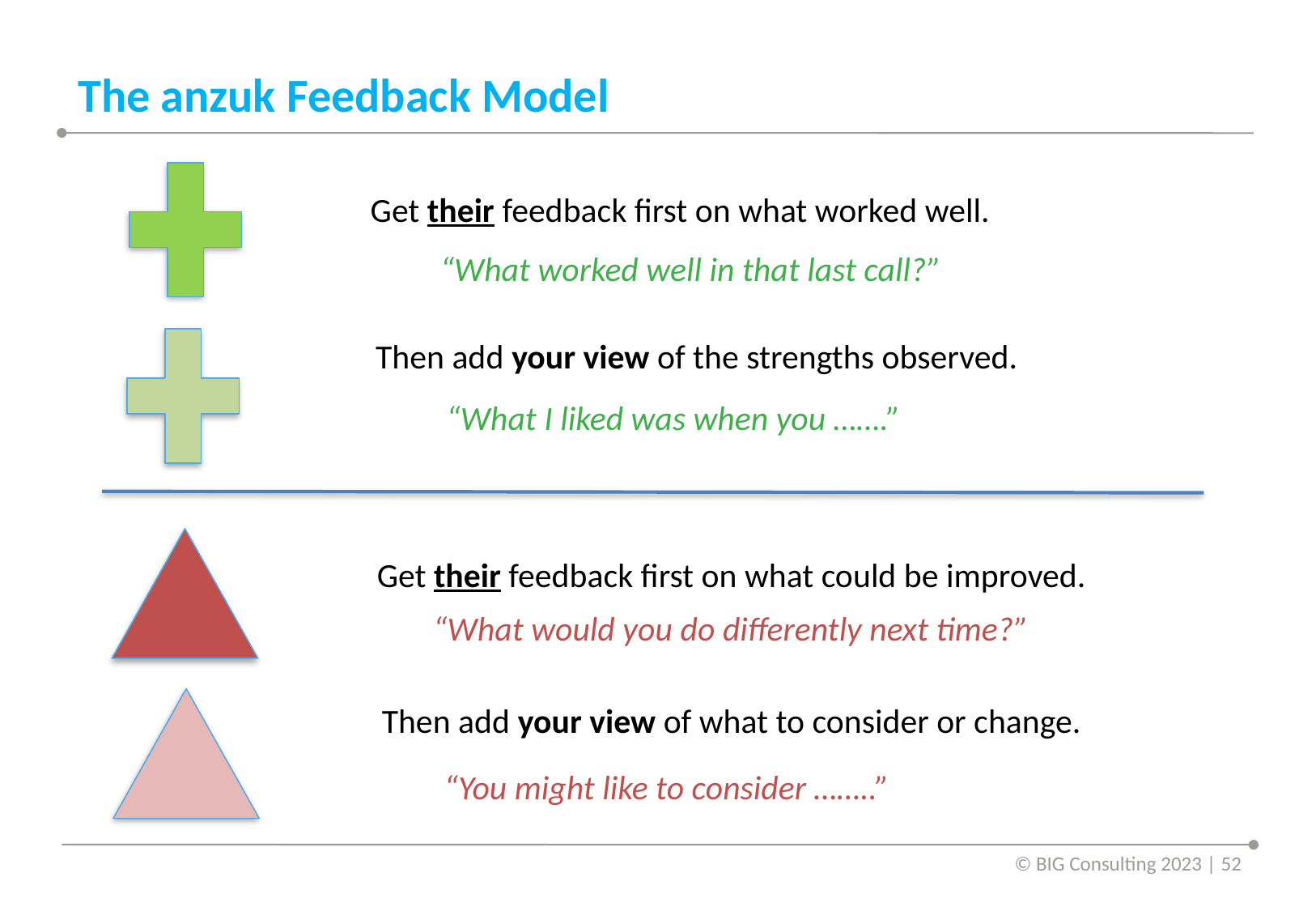

# The anzuk Feedback Model

Get their feedback first on what worked well.
“What worked well in that last call?”

Then add your view of the strengths observed.
“What I liked was when you …….”

Get their feedback first on what could be improved.
“What would you do differently next time?”

Then add your view of what to consider or change.
“You might like to consider ……..”